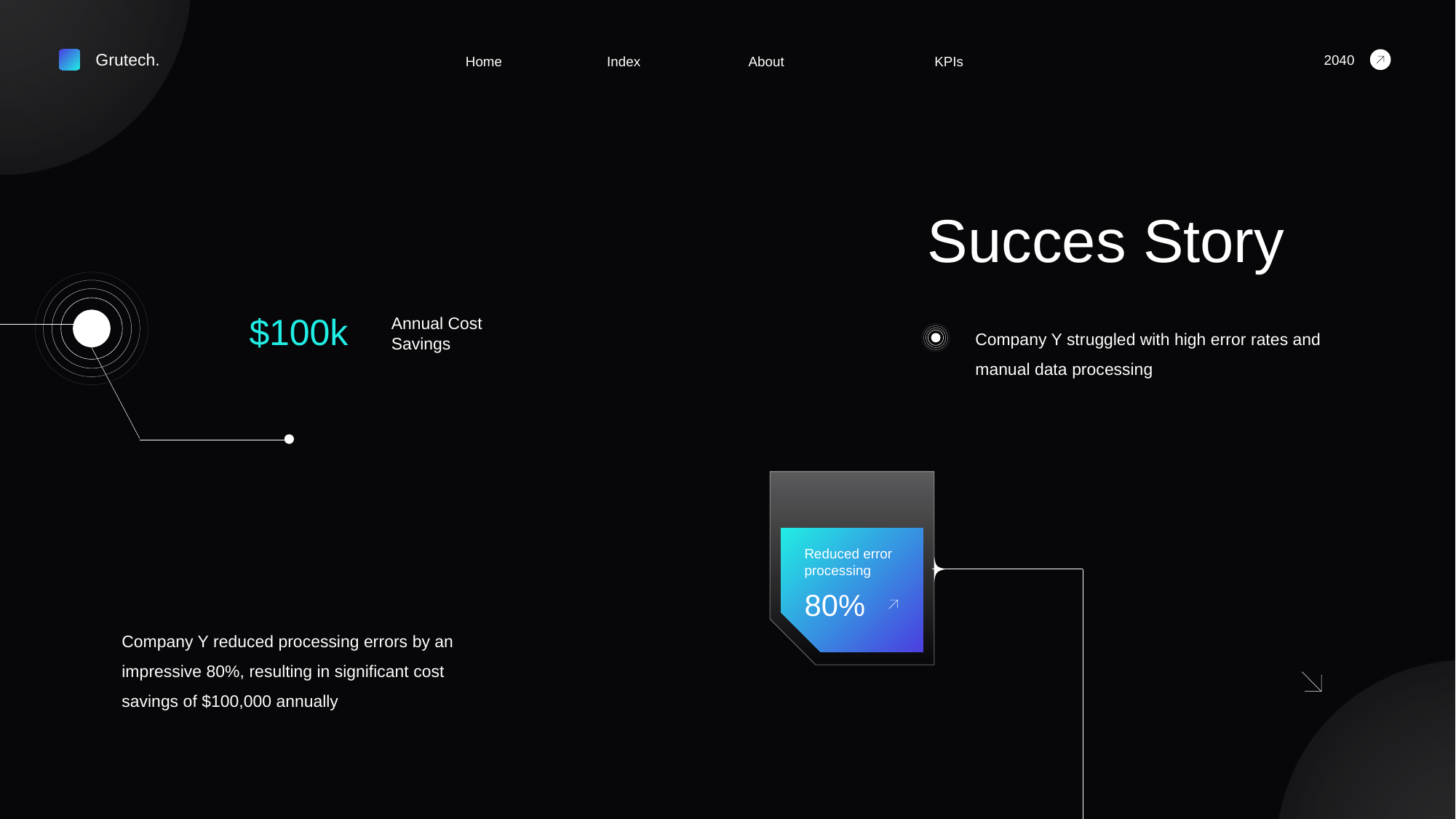

Grutech.
2040
About
Home
Index
KPIs

Succes Story

$100k
Annual Cost Savings
Company Y struggled with high error rates and manual data processing

Reduced error
processing

80%

Company Y reduced processing errors by an
impressive 80%, resulting in significant cost
savings of $100,000 annually